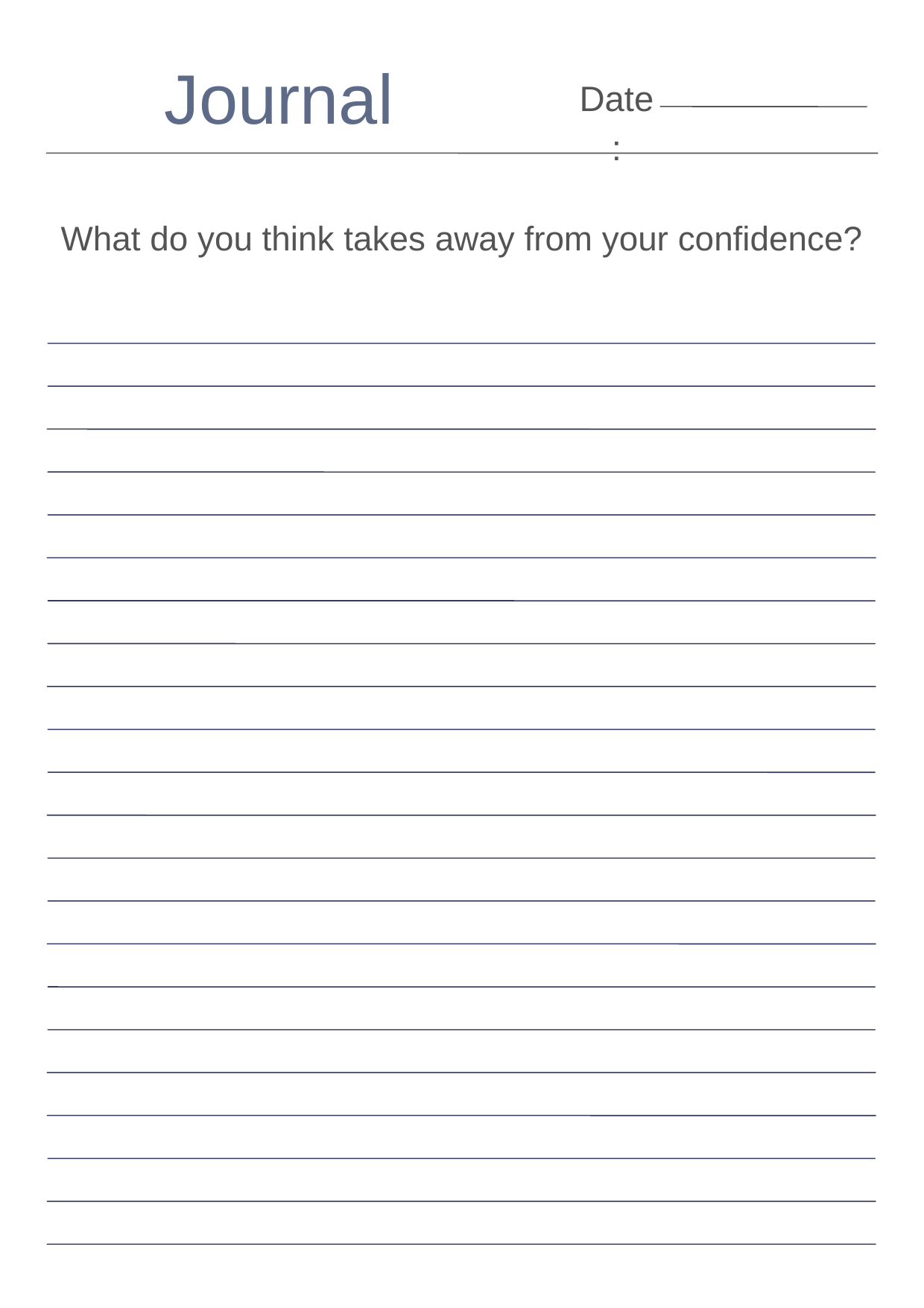

Journal
Date:

What do you think takes away from your confidence?